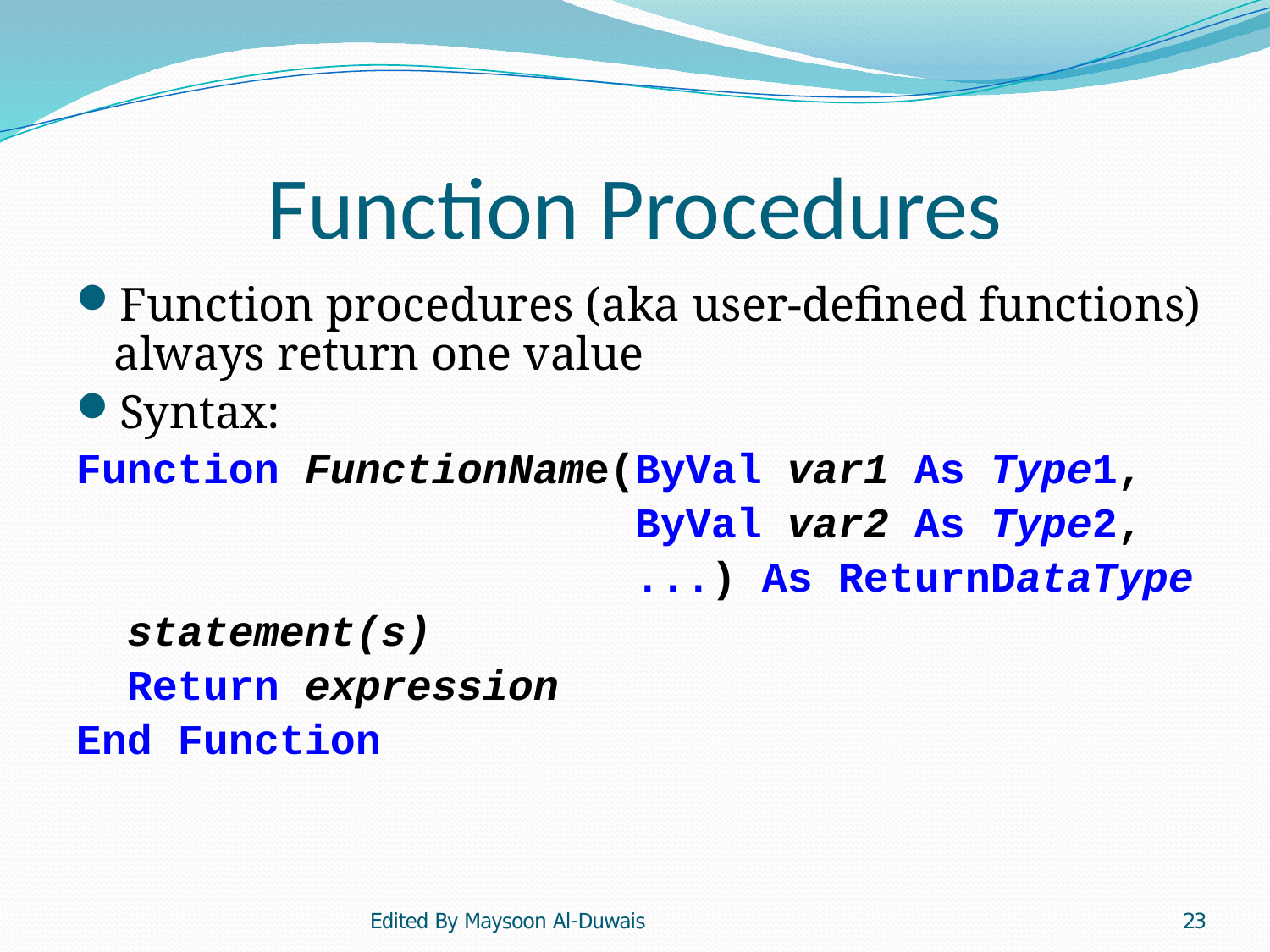

# Function Procedures
Function procedures (aka user-defined functions) always return one value
Syntax:
Function FunctionName(ByVal var1 As Type1,
                      ByVal var2 As Type2,
                      ...) As ReturnDataType
  statement(s)
  Return expression
End Function
Edited By Maysoon Al-Duwais
23